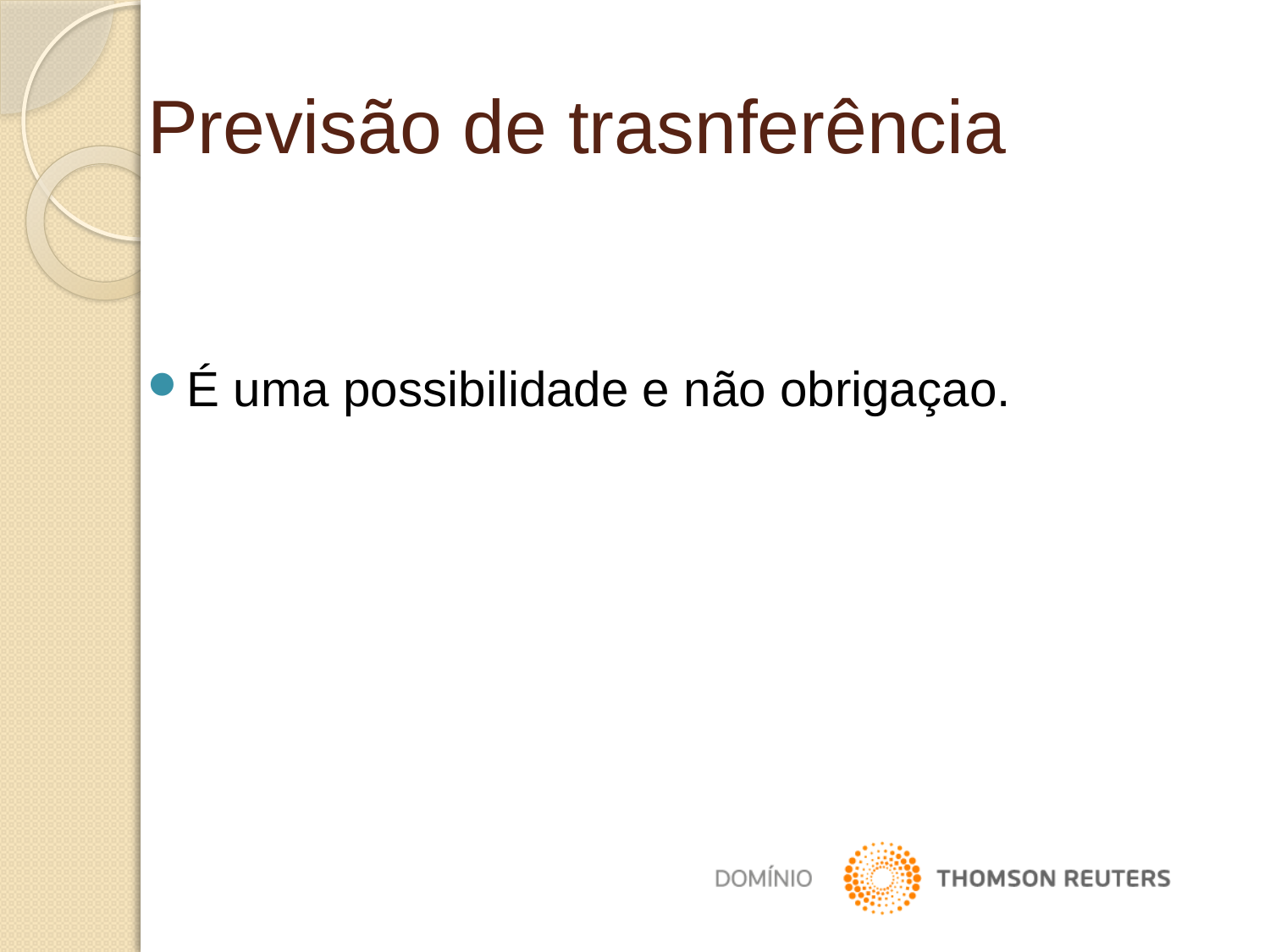

Previsão de trasnferência
É uma possibilidade e não obrigaçao.